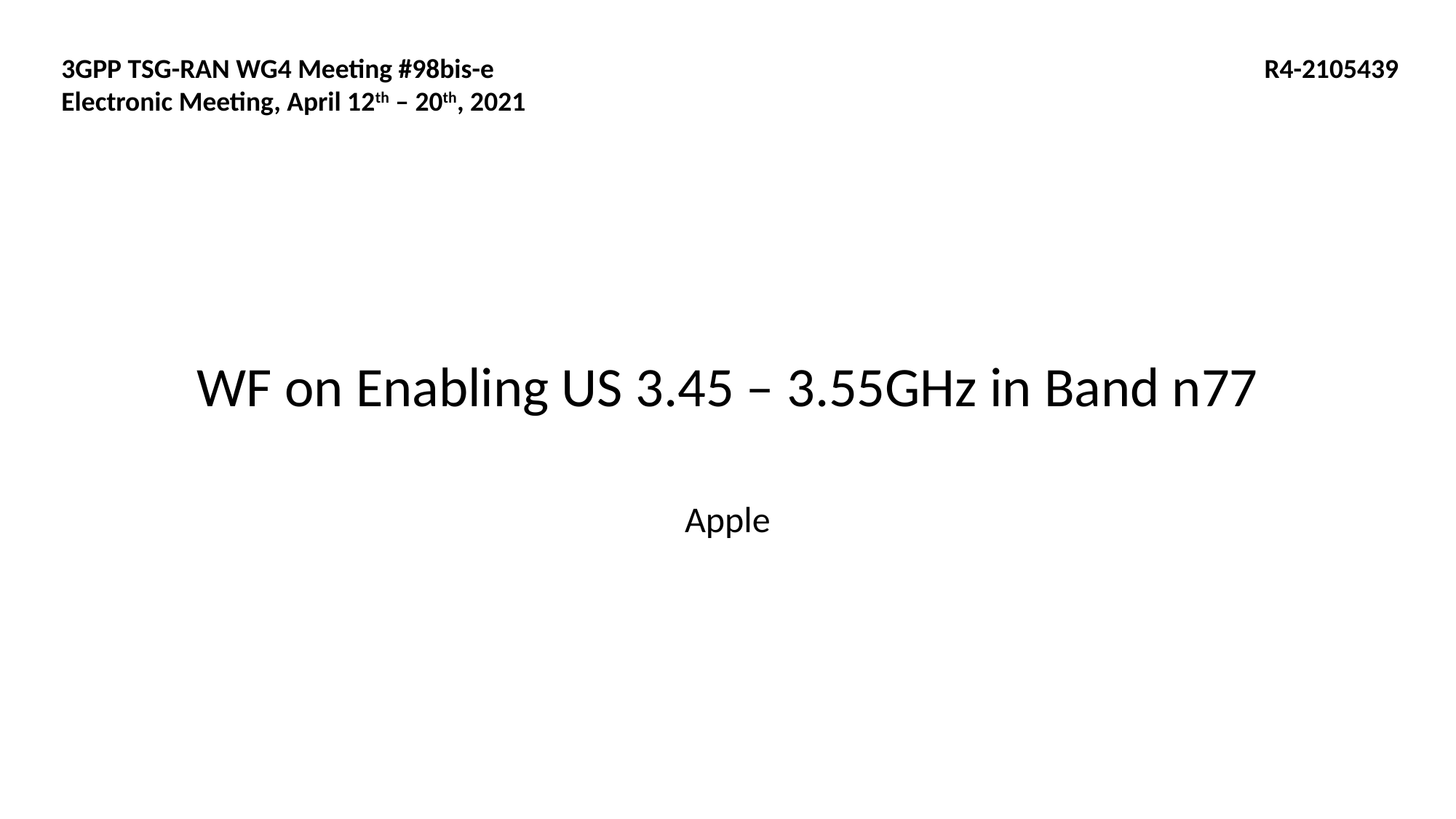

3GPP TSG-RAN WG4 Meeting #98bis-e
Electronic Meeting, April 12th – 20th, 2021
R4-2105439
# WF on Enabling US 3.45 – 3.55GHz in Band n77
Apple